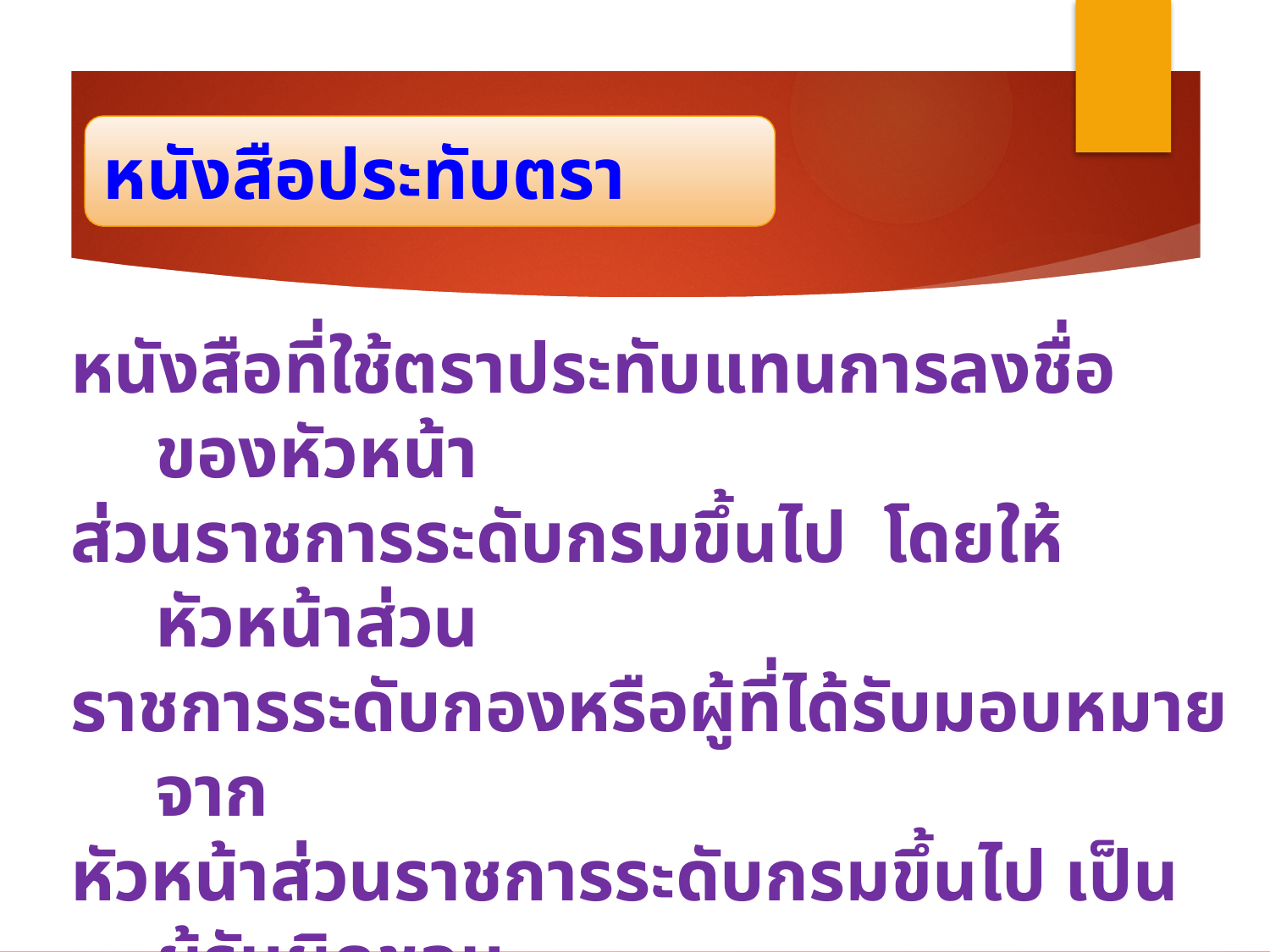

หนังสือประทับตรา
หนังสือที่ใช้ตราประทับแทนการลงชื่อของหัวหน้า
ส่วนราชการระดับกรมขึ้นไป  โดยให้หัวหน้าส่วน
ราชการระดับกองหรือผู้ที่ได้รับมอบหมายจาก
หัวหน้าส่วนราชการระดับกรมขึ้นไป เป็นผู้รับผิดชอบ
ลงชื่อย่อกำกับตรา
10